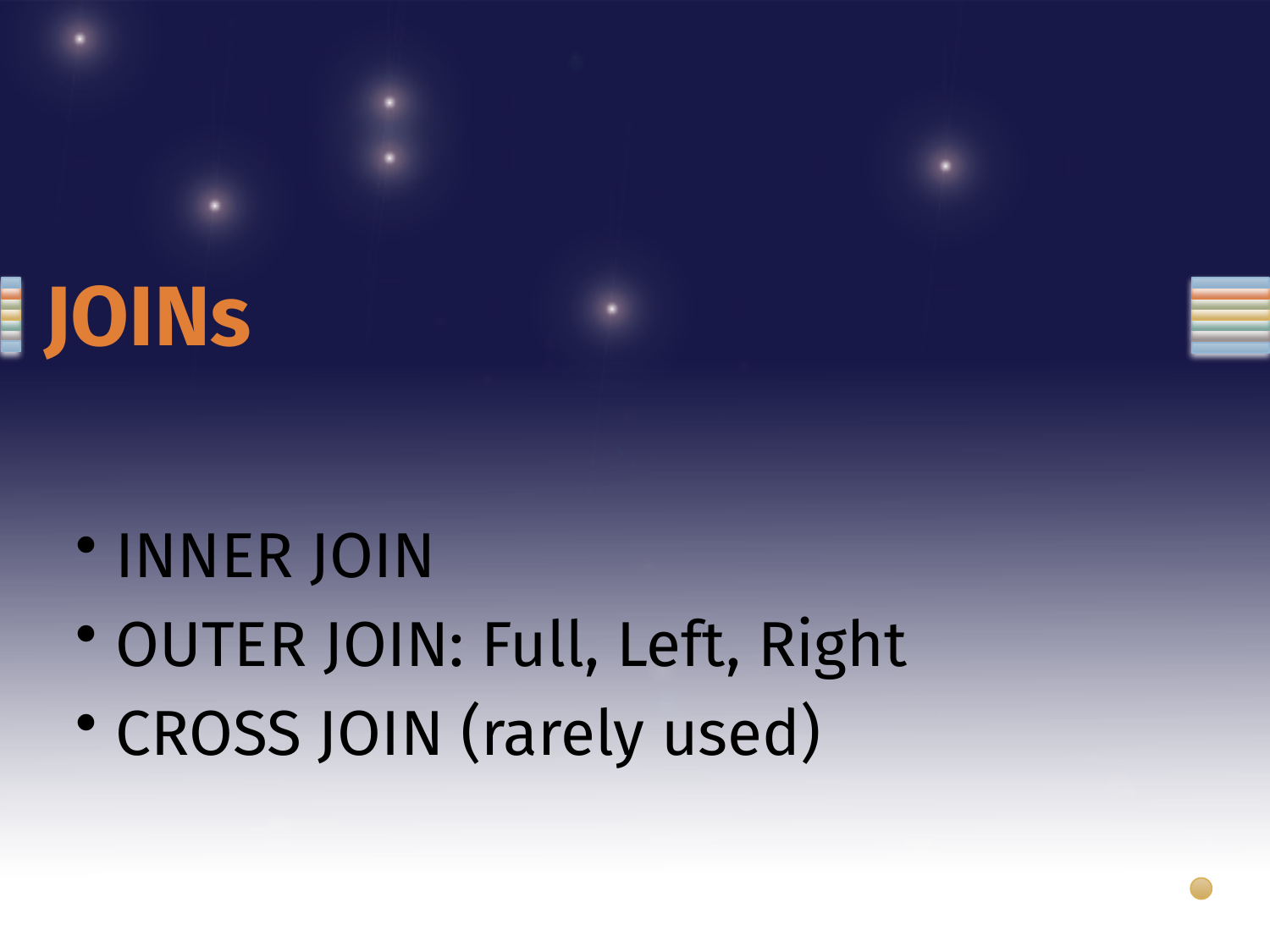

# JOINs

 INNER JOIN
 OUTER JOIN: Full, Left, Right
 CROSS JOIN (rarely used)